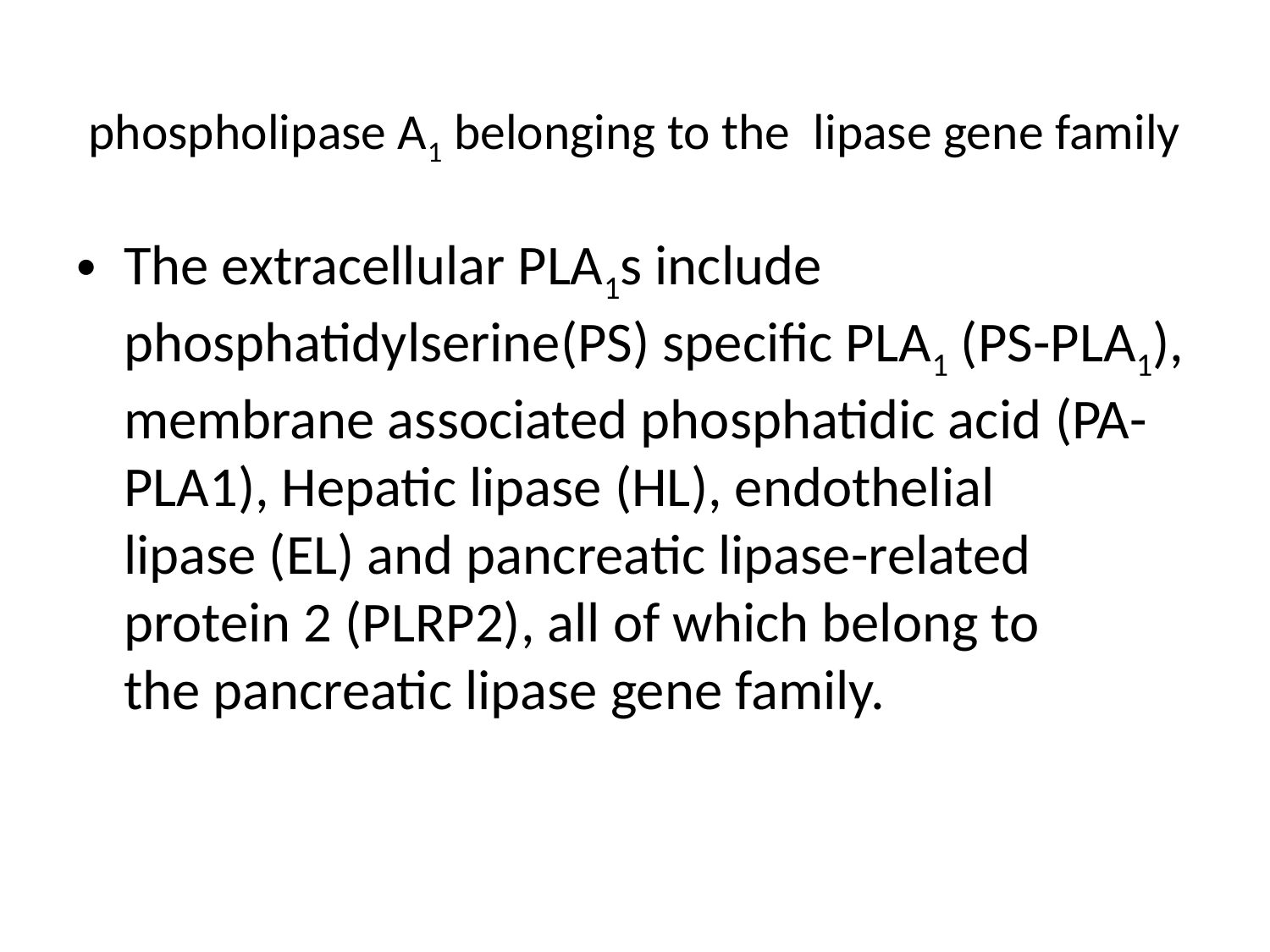

# phospholipase A1 belonging to the  lipase gene family
The extracellular PLA1s include phosphatidylserine(PS) specific PLA1 (PS-PLA1), membrane associated phosphatidic acid (PA-PLA1), Hepatic lipase (HL), endothelial lipase (EL) and pancreatic lipase-related protein 2 (PLRP2), all of which belong to the pancreatic lipase gene family.